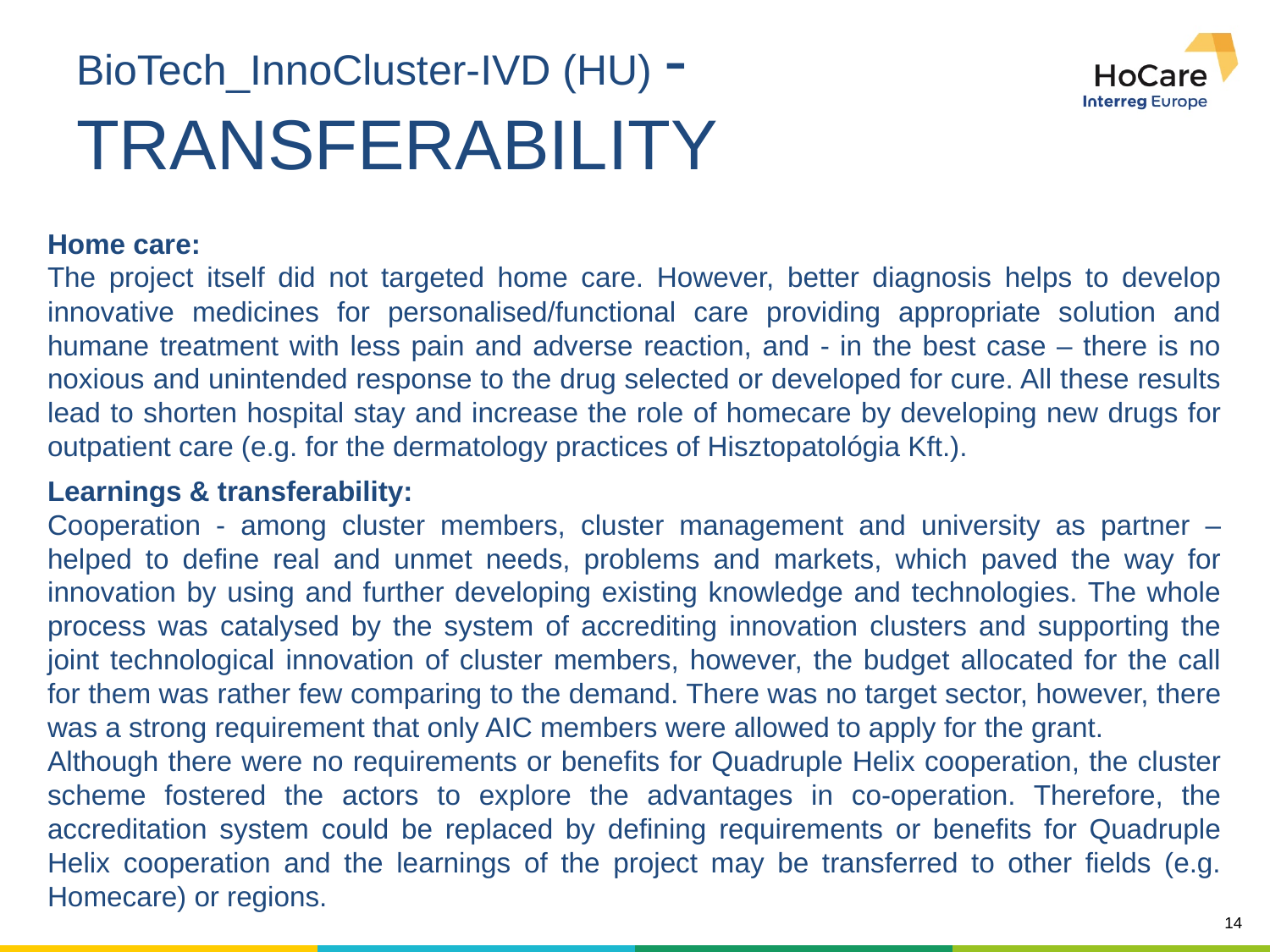

# BioTech_InnoCluster-IVD (HU) - TRANSFERABILITY
Home care:
The project itself did not targeted home care. However, better diagnosis helps to develop innovative medicines for personalised/functional care providing appropriate solution and humane treatment with less pain and adverse reaction, and - in the best case – there is no noxious and unintended response to the drug selected or developed for cure. All these results lead to shorten hospital stay and increase the role of homecare by developing new drugs for outpatient care (e.g. for the dermatology practices of Hisztopatológia Kft.).
Learnings & transferability:
Cooperation - among cluster members, cluster management and university as partner – helped to define real and unmet needs, problems and markets, which paved the way for innovation by using and further developing existing knowledge and technologies. The whole process was catalysed by the system of accrediting innovation clusters and supporting the joint technological innovation of cluster members, however, the budget allocated for the call for them was rather few comparing to the demand. There was no target sector, however, there was a strong requirement that only AIC members were allowed to apply for the grant.
Although there were no requirements or benefits for Quadruple Helix cooperation, the cluster scheme fostered the actors to explore the advantages in co-operation. Therefore, the accreditation system could be replaced by defining requirements or benefits for Quadruple Helix cooperation and the learnings of the project may be transferred to other fields (e.g. Homecare) or regions.